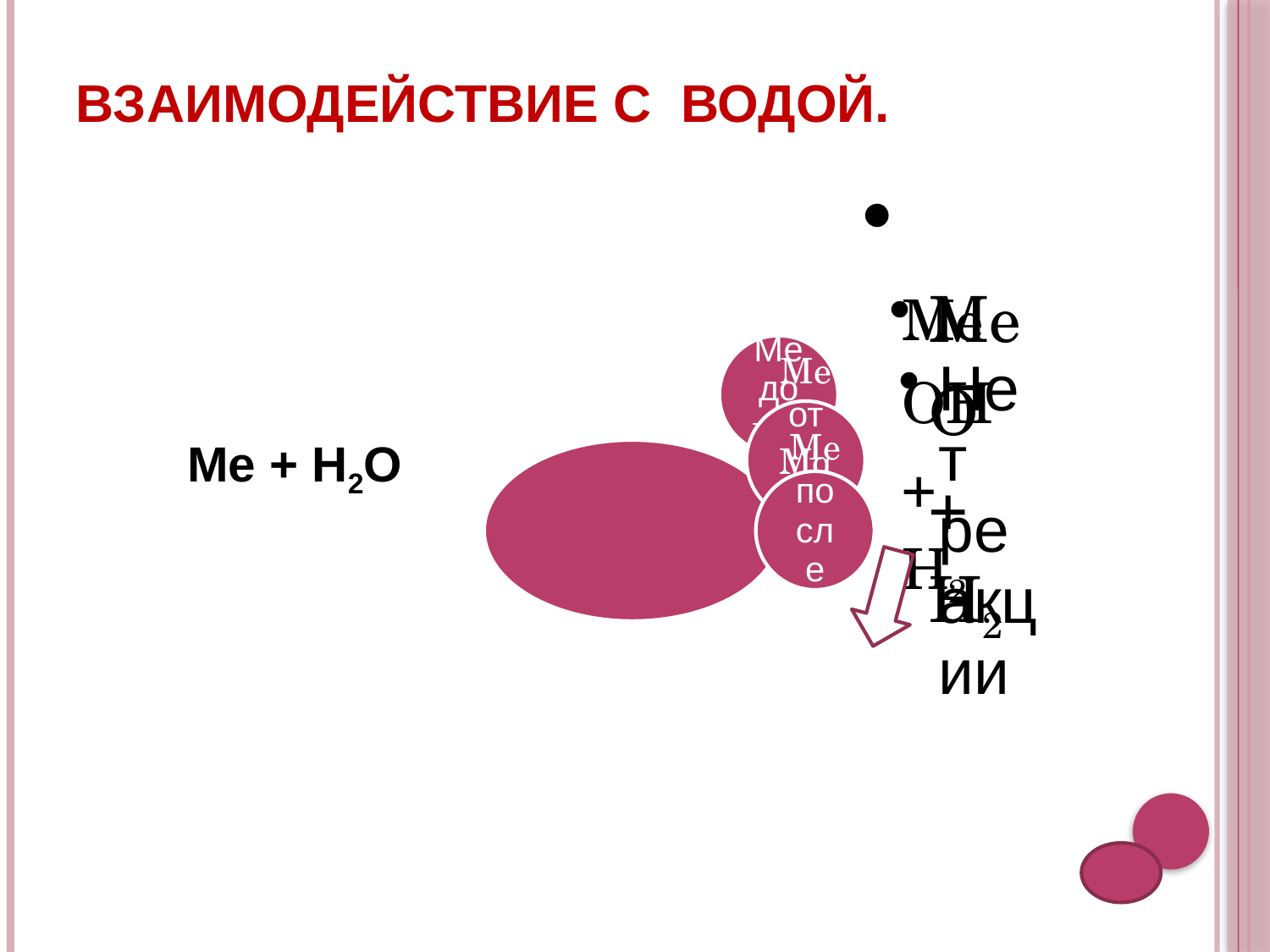

# Взаимодействие с  водой.

Ме + Н2О